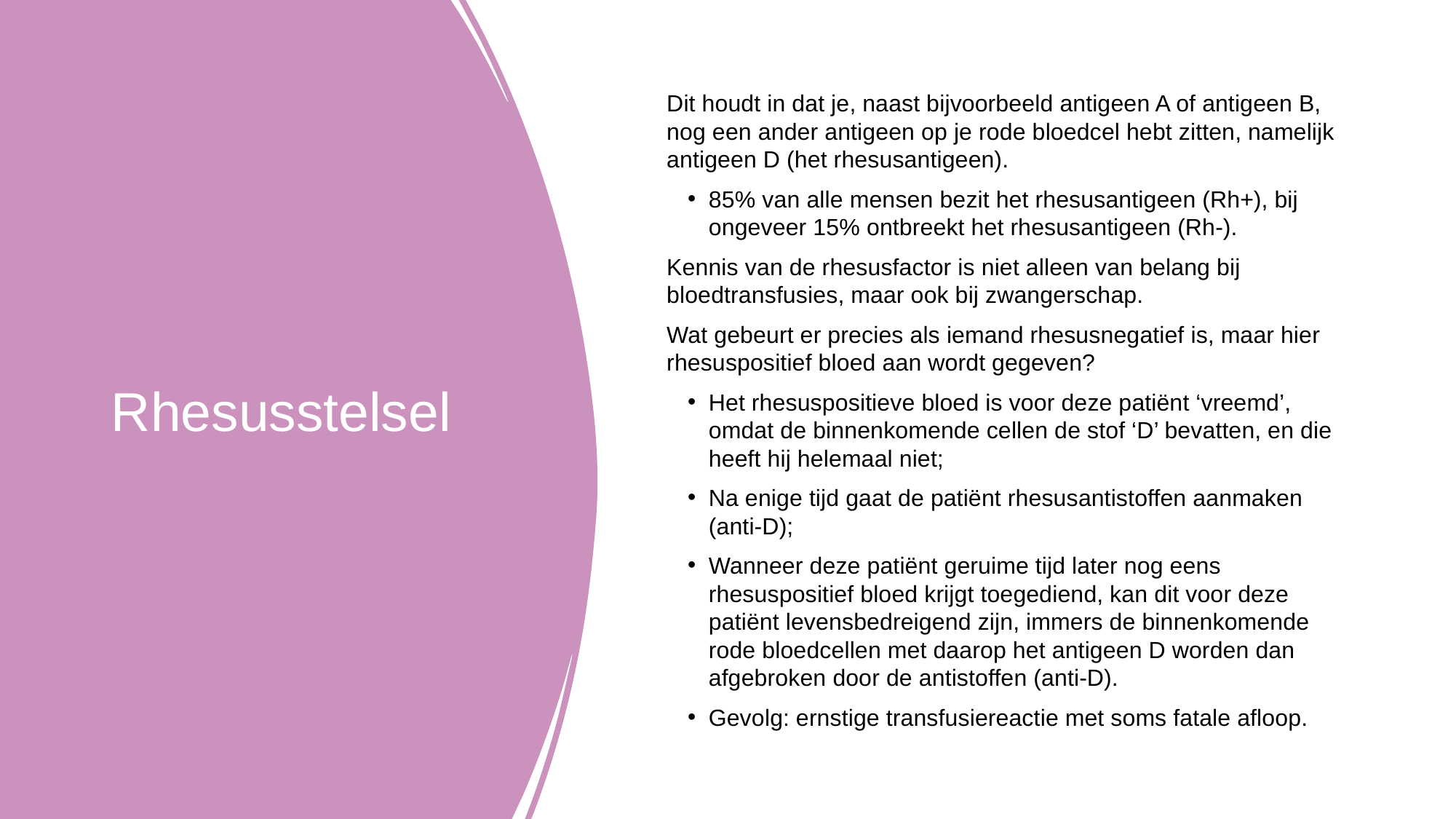

# Rhesusstelsel
Dit houdt in dat je, naast bijvoorbeeld antigeen A of antigeen B, nog een ander antigeen op je rode bloedcel hebt zitten, namelijk antigeen D (het rhesusantigeen).
85% van alle mensen bezit het rhesusantigeen (Rh+), bij ongeveer 15% ontbreekt het rhesusantigeen (Rh-).
Kennis van de rhesusfactor is niet alleen van belang bij bloedtransfusies, maar ook bij zwangerschap.
Wat gebeurt er precies als iemand rhesusnegatief is, maar hier rhesuspositief bloed aan wordt gegeven?
Het rhesuspositieve bloed is voor deze patiënt ‘vreemd’, omdat de binnenkomende cellen de stof ‘D’ bevatten, en die heeft hij helemaal niet;
Na enige tijd gaat de patiënt rhesusantistoffen aanmaken (anti-D);
Wanneer deze patiënt geruime tijd later nog eens rhesuspositief bloed krijgt toegediend, kan dit voor deze patiënt levensbedreigend zijn, immers de binnenkomende rode bloedcellen met daarop het antigeen D worden dan afgebroken door de antistoffen (anti-D).
Gevolg: ernstige transfusiereactie met soms fatale afloop.